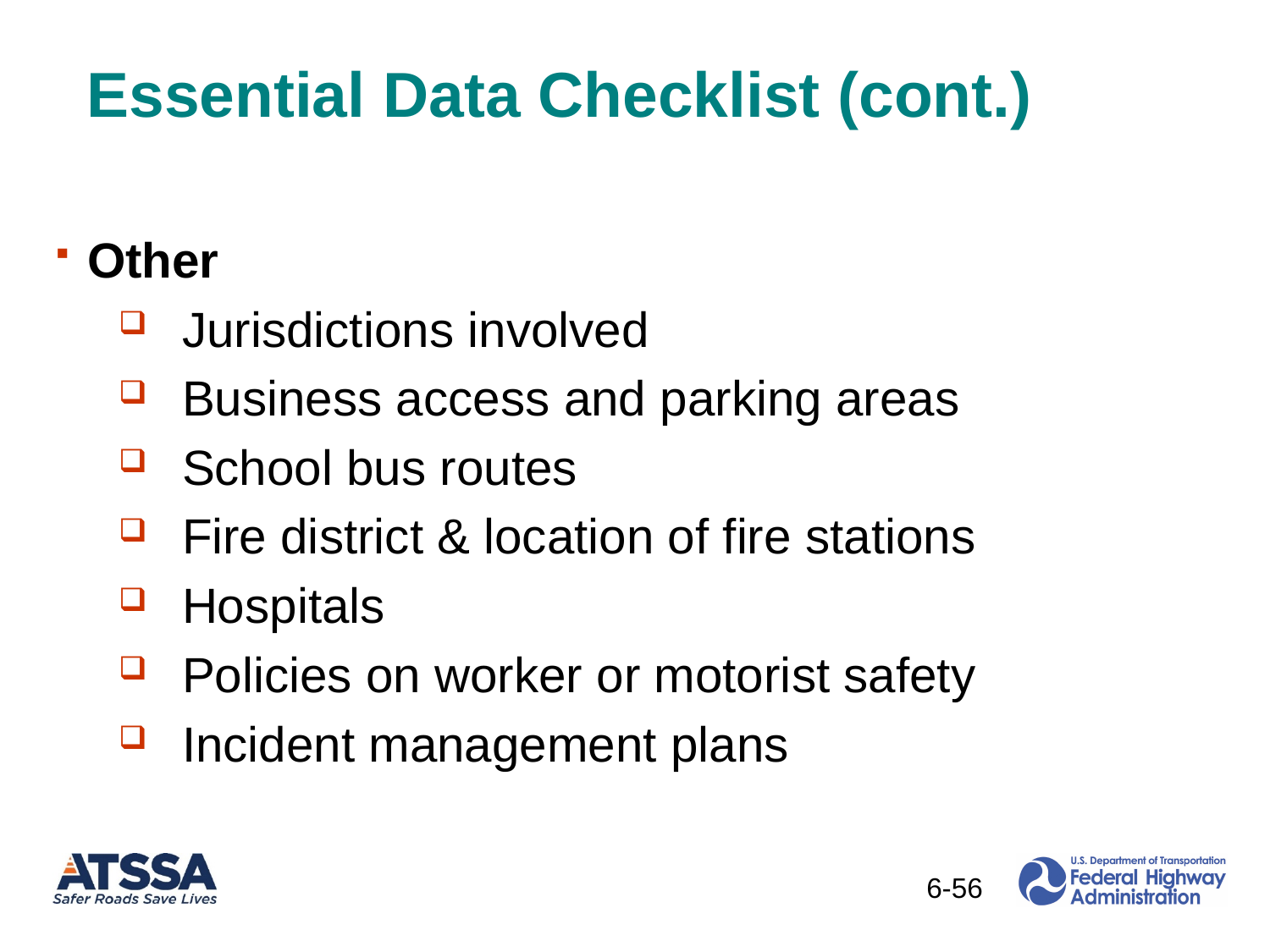

# Essential Data Checklist (cont.)
Other
Jurisdictions involved
Business access and parking areas
School bus routes
Fire district & location of fire stations
Hospitals
Policies on worker or motorist safety
Incident management plans